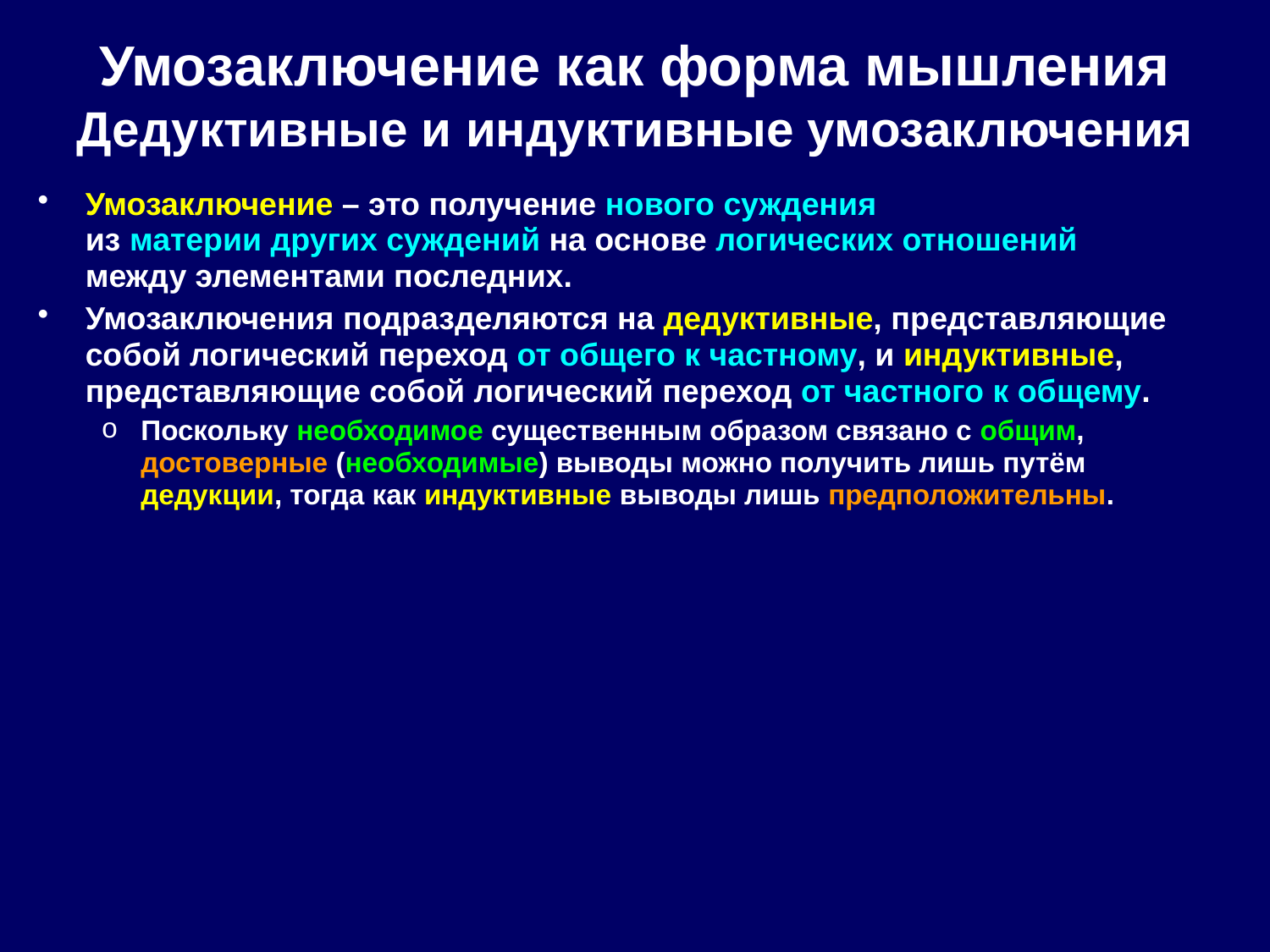

# Умозаключение как форма мышления Дедуктивные и индуктивные умозаключения
Умозаключение – это получение нового суждения
из материи других суждений на основе логических отношений
между элементами последних.
Умозаключения подразделяются на дедуктивные, представляющие собой логический переход от общего к частному, и индуктивные, представляющие собой логический переход от частного к общему.
Поскольку необходимое существенным образом связано с общим, достоверные (необходимые) выводы можно получить лишь путём дедукции, тогда как индуктивные выводы лишь предположительны.